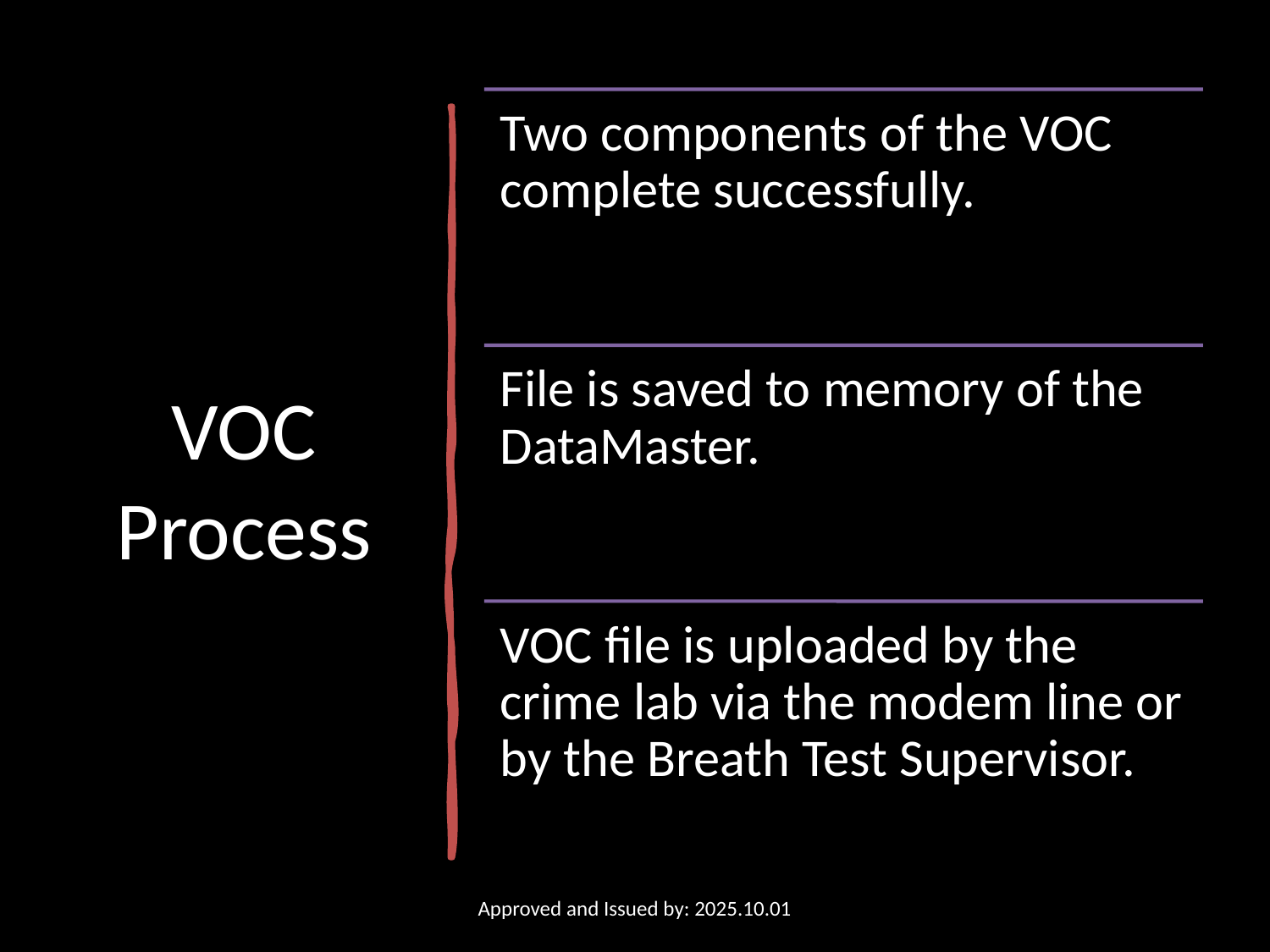

Two components of the VOC complete successfully.
File is saved to memory of the DataMaster.
VOC file is uploaded by the crime lab via the modem line or by the Breath Test Supervisor.
# VOC Process

Approved and Issued by: 2025.10.01